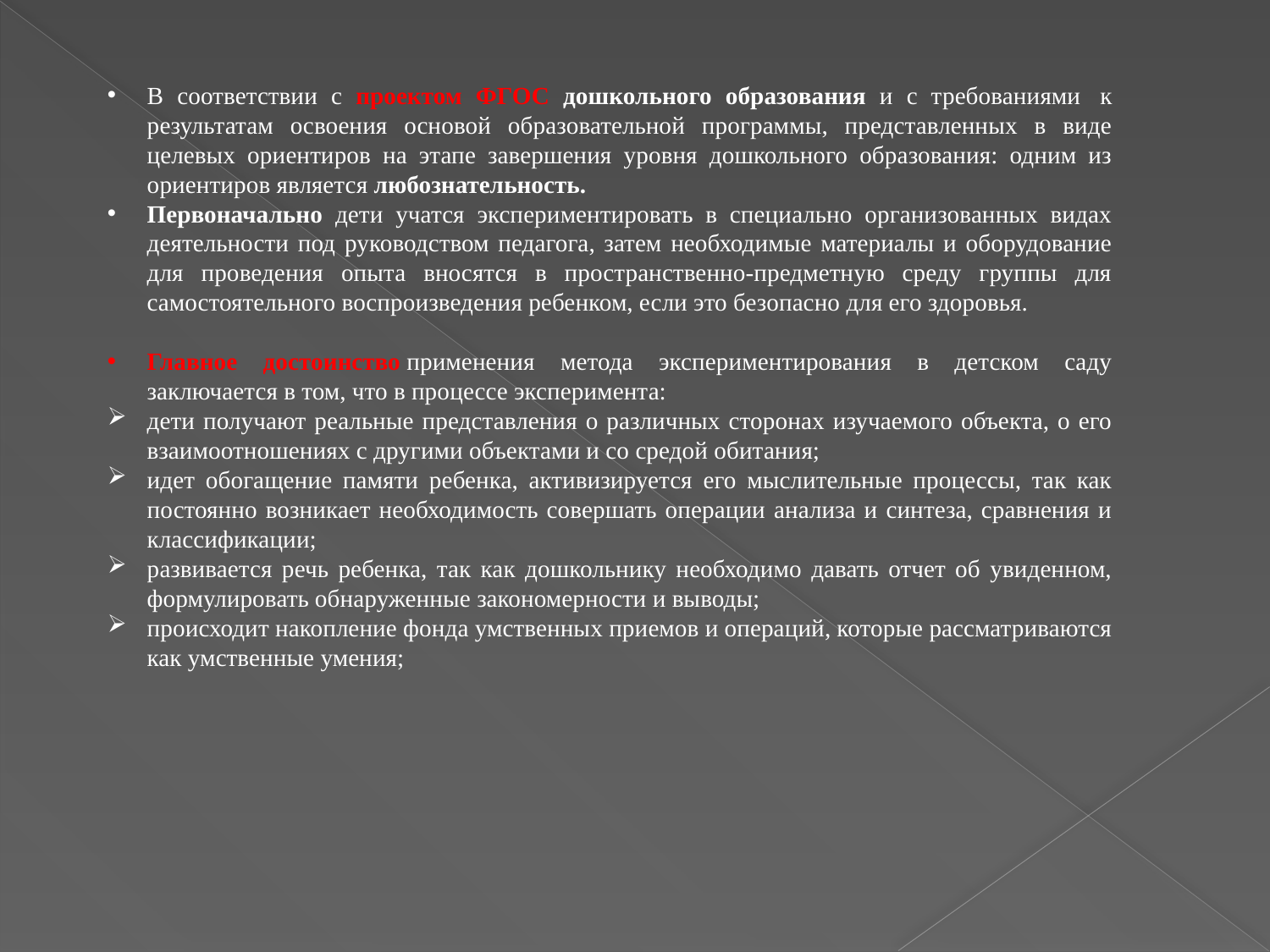

В соответствии с проектом ФГОС дошкольного образования и с требованиями  к результатам освоения основой образовательной программы, представленных в виде целевых ориентиров на этапе завершения уровня дошкольного образования: одним из ориентиров является любознательность.
Первоначально дети учатся экспериментировать в специально организованных видах деятельности под руководством педагога, затем необходимые материалы и оборудование для проведения опыта вносятся в пространственно-предметную среду группы для самостоятельного воспроизведения ребенком, если это безопасно для его здоровья.

Главное достоинство применения метода экспериментирования в детском саду заключается в том, что в процессе эксперимента:
дети получают реальные представления о различных сторонах изучаемого объекта, о его взаимоотношениях с другими объектами и со средой обитания;
идет обогащение памяти ребенка, активизируется его мыслительные процессы, так как постоянно возникает необходимость совершать операции анализа и синтеза, сравнения и классификации;
развивается речь ребенка, так как дошкольнику необходимо давать отчет об увиденном, формулировать обнаруженные закономерности и выводы;
происходит накопление фонда умственных приемов и операций, которые рассматриваются как умственные умения;